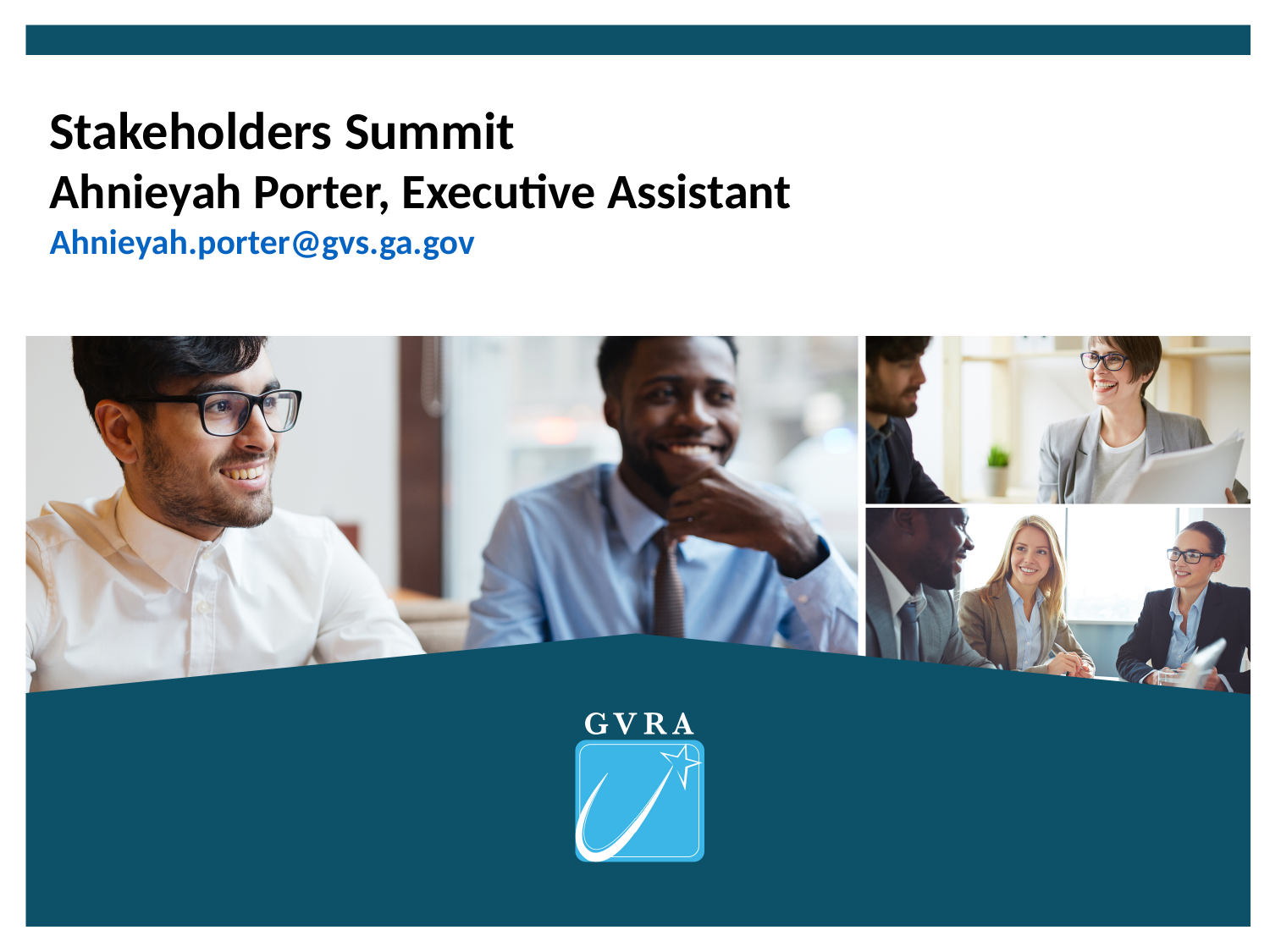

Stakeholders Summit
Ahnieyah Porter, Executive Assistant
Ahnieyah.porter@gvs.ga.gov